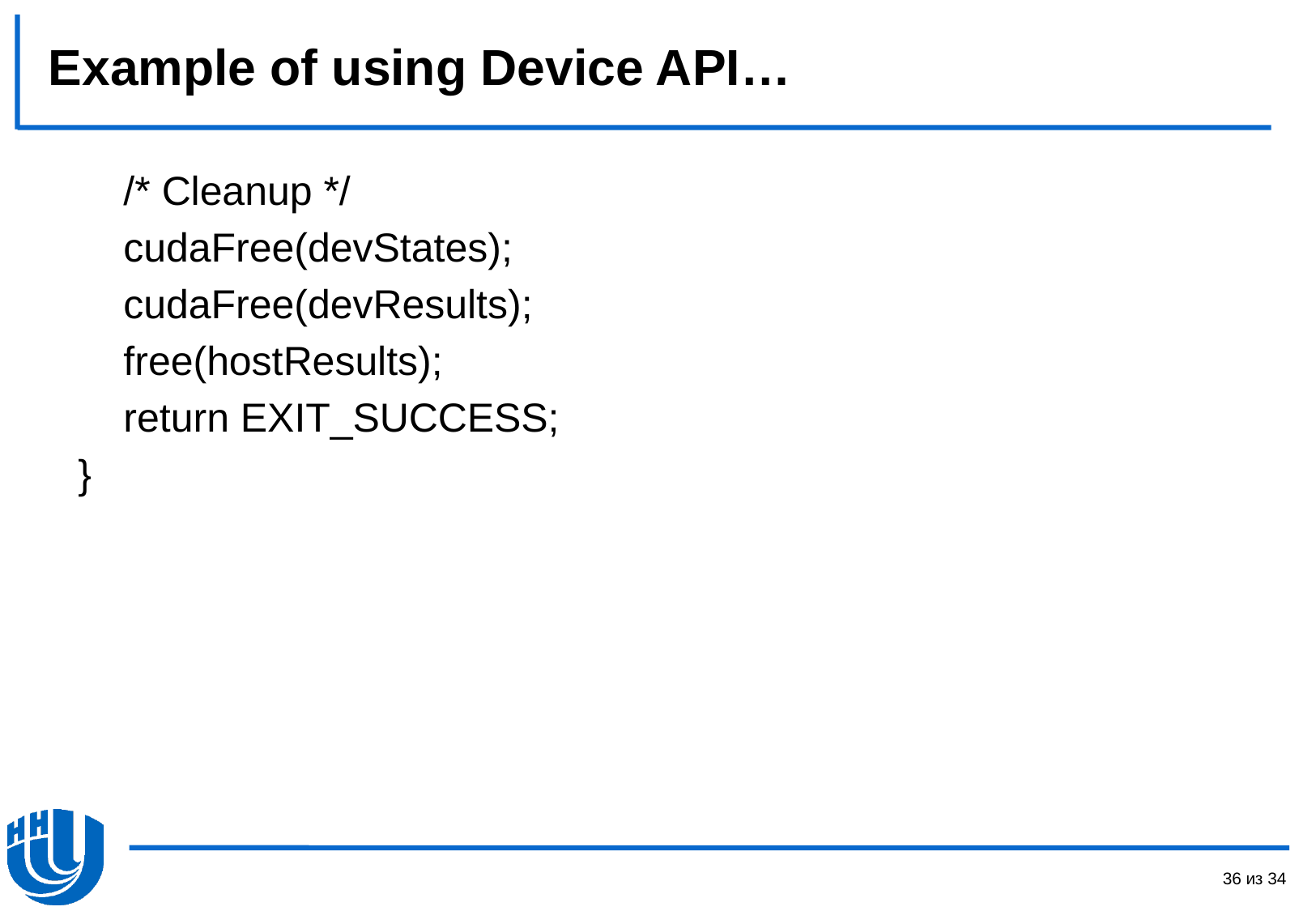

# Example of using Device API…
	/* Cleanup */
	cudaFree(devStates);
	cudaFree(devResults);
	free(hostResults);
	return EXIT_SUCCESS;
}

36